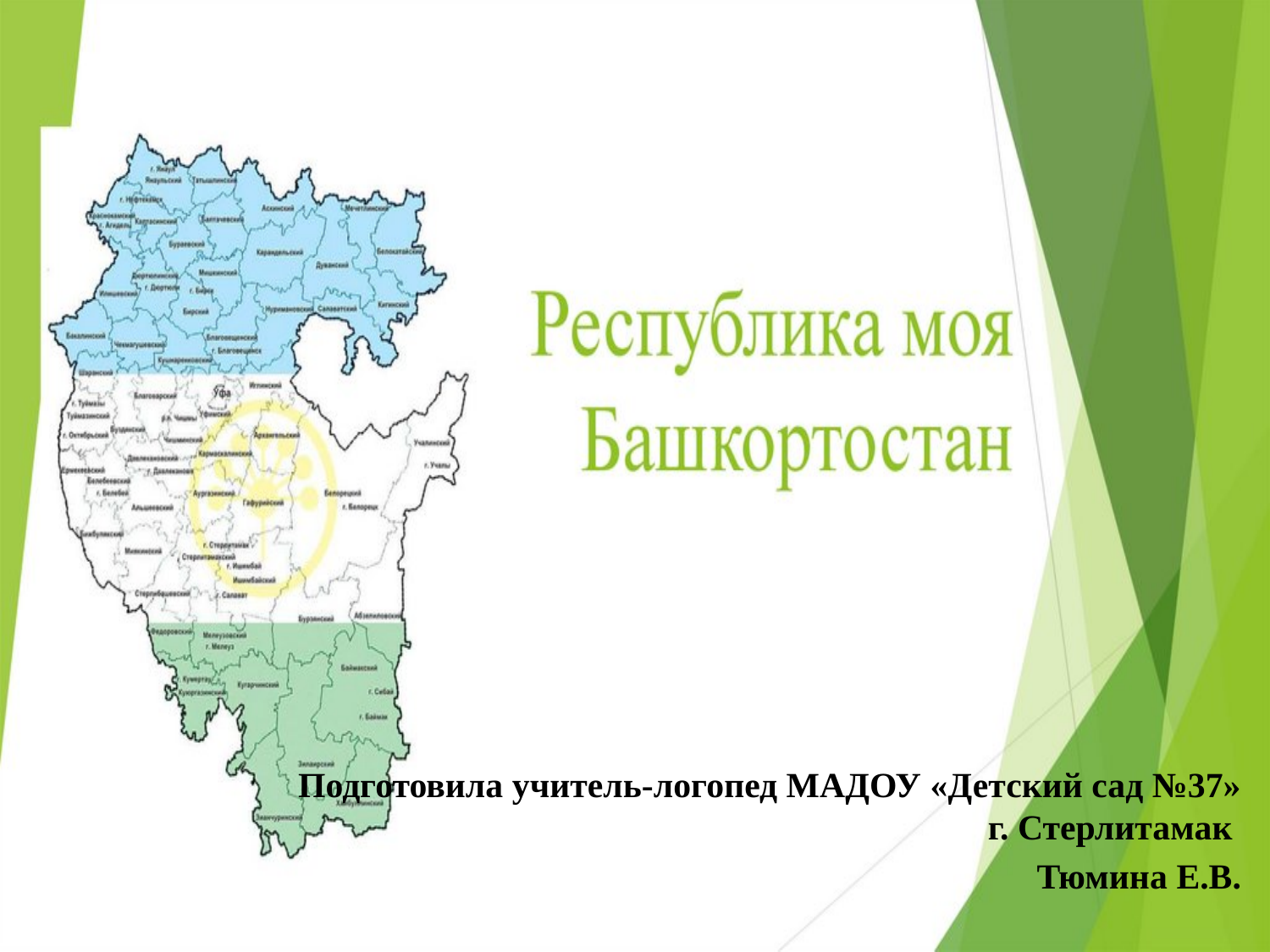

Подготовила учитель-логопед МАДОУ «Детский сад №37» г. Стерлитамак
 Тюмина Е.В.